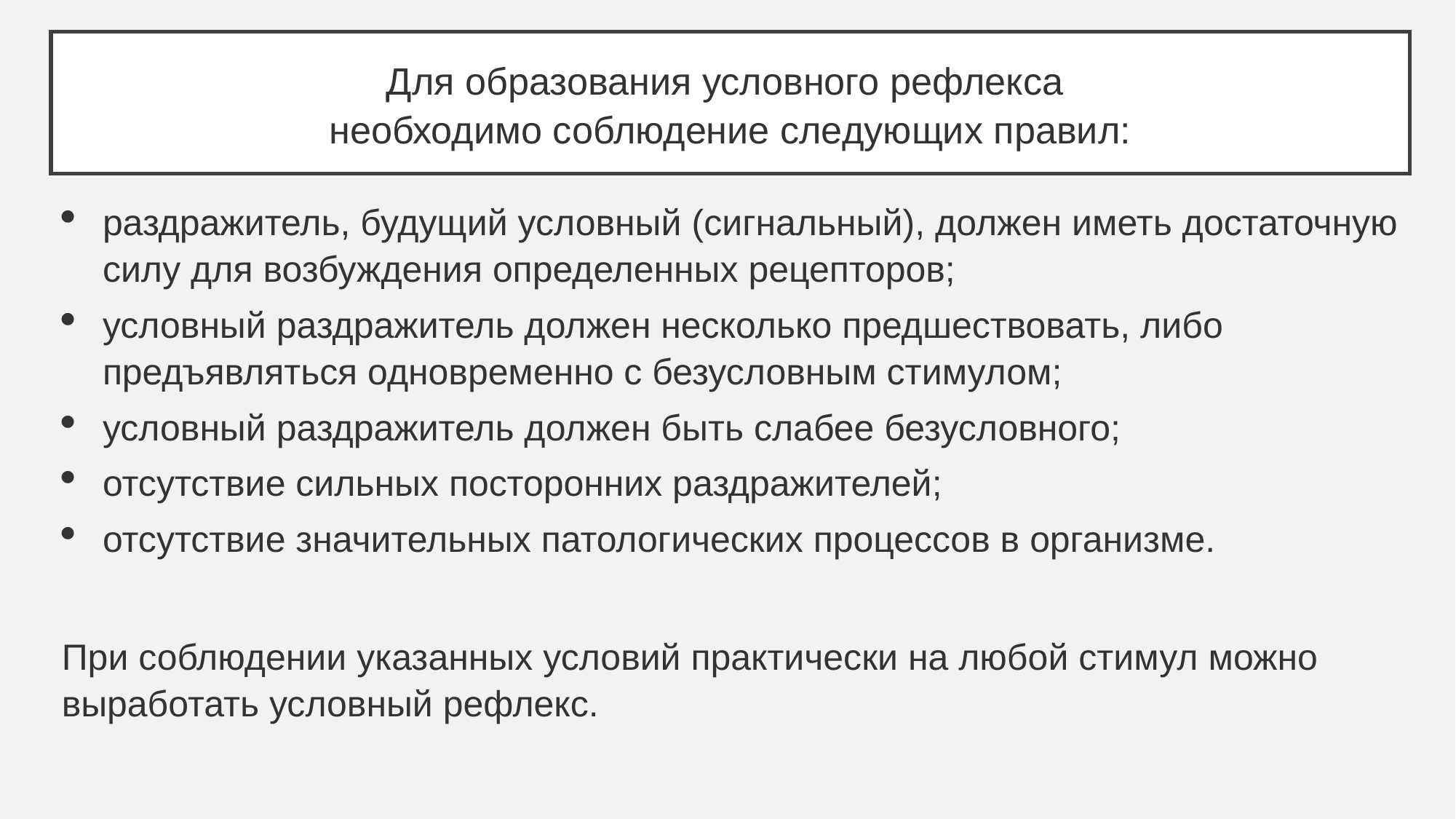

# Для образования условного рефлекса необходимо соблюдение следующих правил:
раздражитель, будущий условный (сигнальный), должен иметь достаточную силу для возбуждения определенных рецепторов;
условный раздражитель должен несколько предшествовать, либо предъявляться одновременно с безусловным стимулом;
условный раздражитель должен быть слабее безусловного;
отсутствие сильных посторонних раздражителей;
отсутствие значительных патологических процессов в организме.

При соблюдении указанных условий практически на любой стимул можно выработать условный рефлекс.